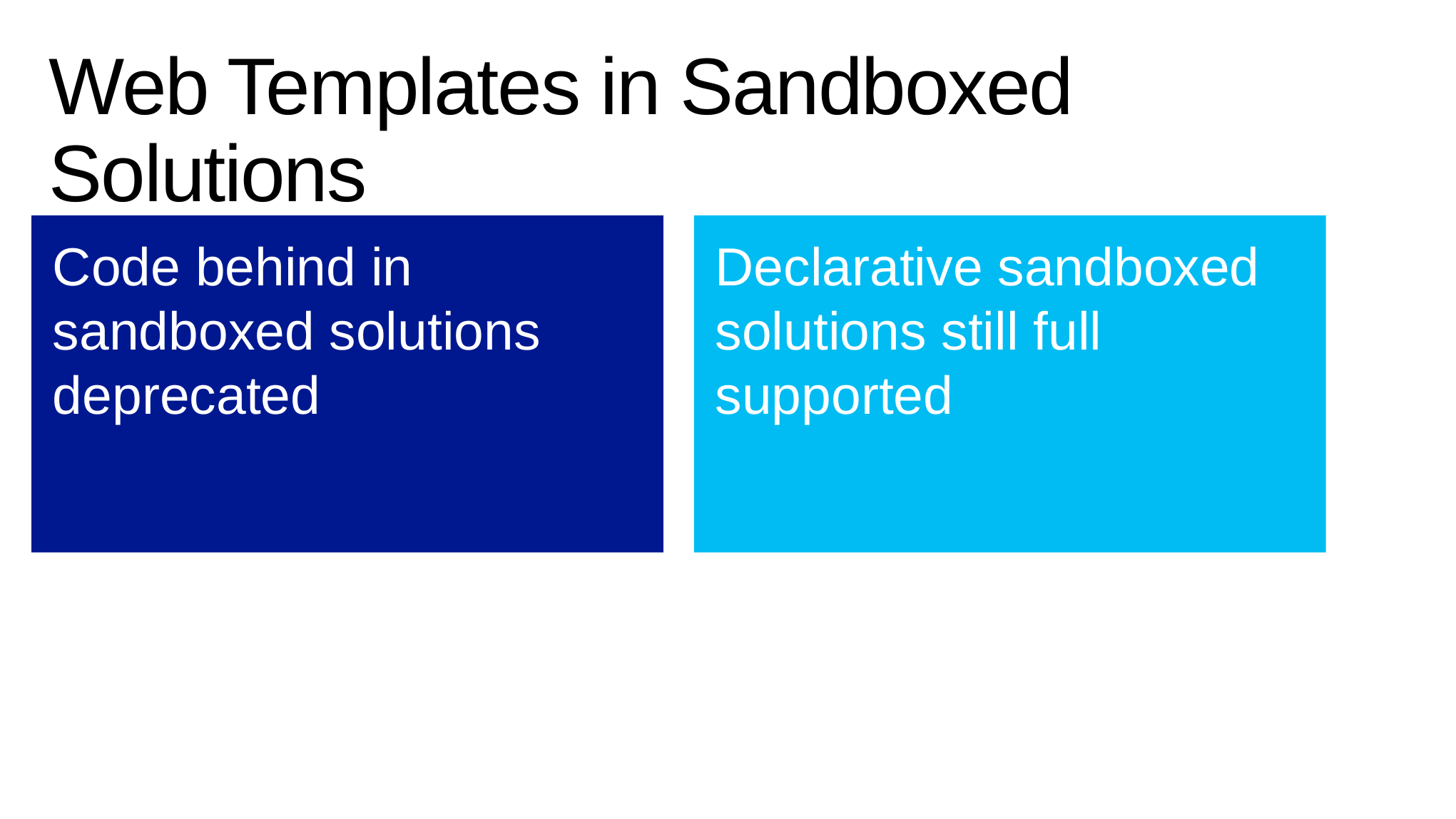

# Web Templates in Sandboxed Solutions
Code behind in sandboxed solutions deprecated
Declarative sandboxed solutions still full supported